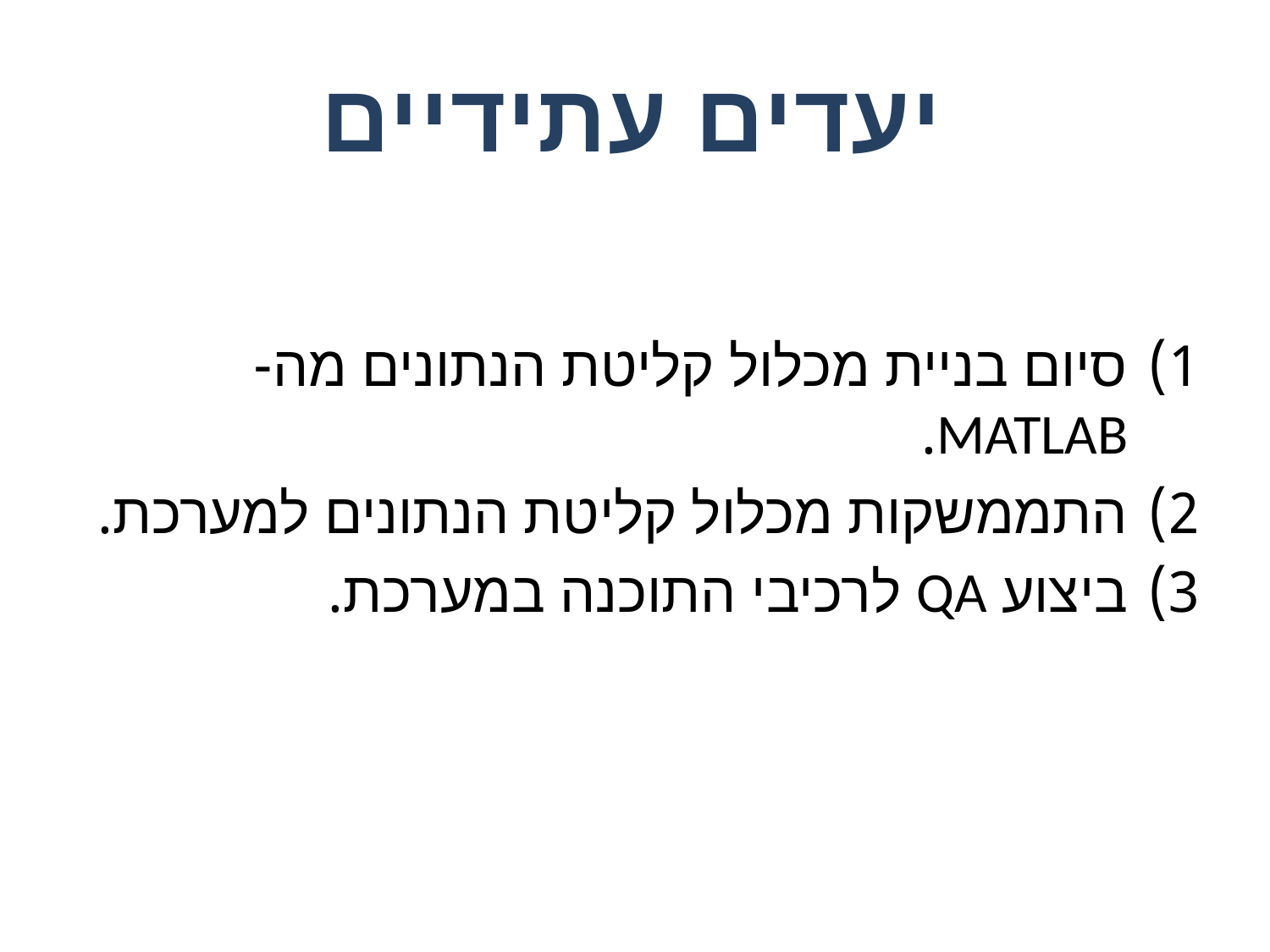

יעדים עתידיים
סיום בניית מכלול קליטת הנתונים מה- MATLAB.
התממשקות מכלול קליטת הנתונים למערכת.
ביצוע QA לרכיבי התוכנה במערכת.